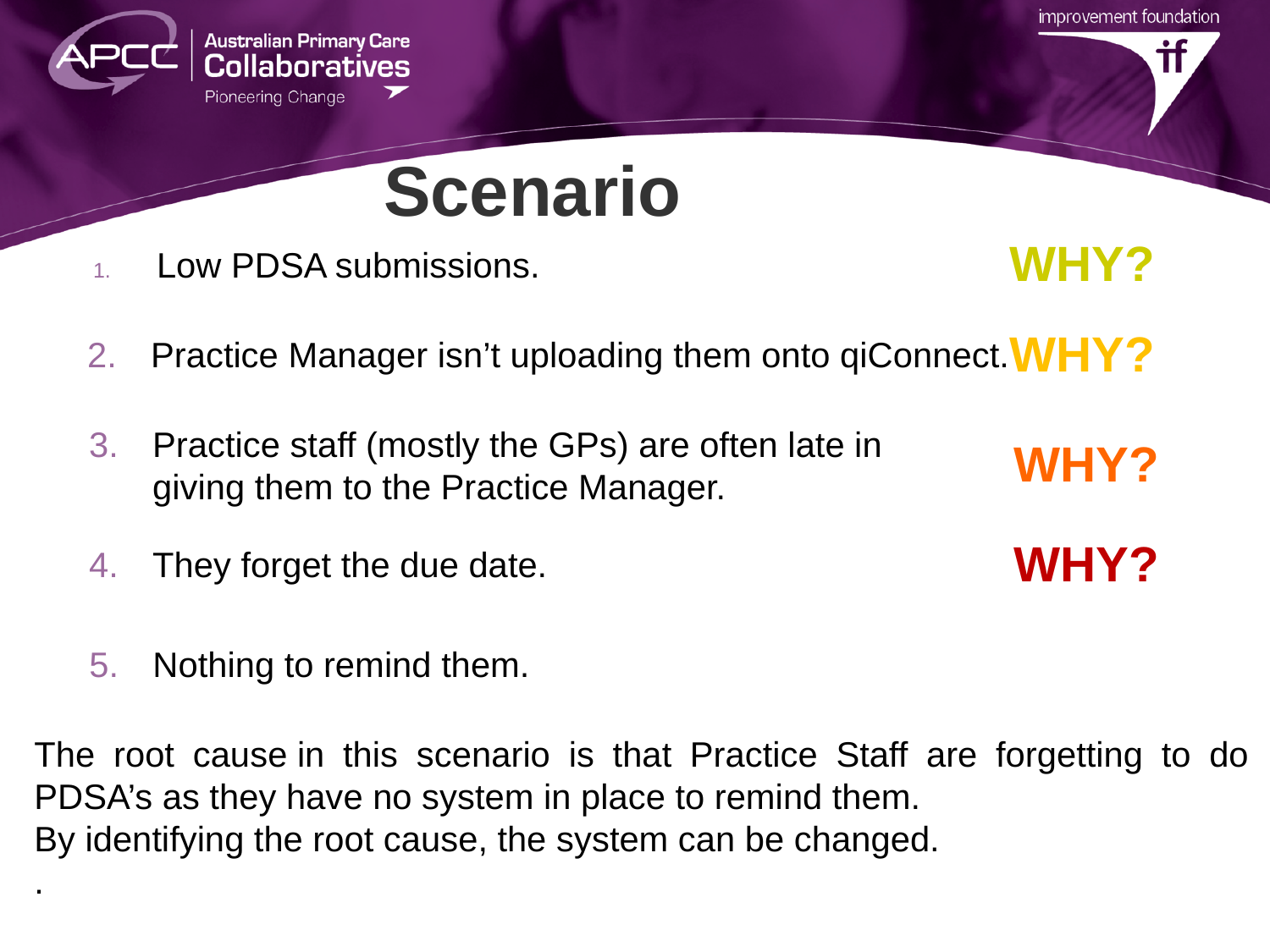

# Scenario
WHY?
Low PDSA submissions.
WHY?
Practice Manager isn’t uploading them onto qiConnect.
Practice staff (mostly the GPs) are often late in giving them to the Practice Manager.
WHY?
WHY?
They forget the due date.
Nothing to remind them.
The root cause in this scenario is that Practice Staff are forgetting to do PDSA’s as they have no system in place to remind them.
By identifying the root cause, the system can be changed.
.